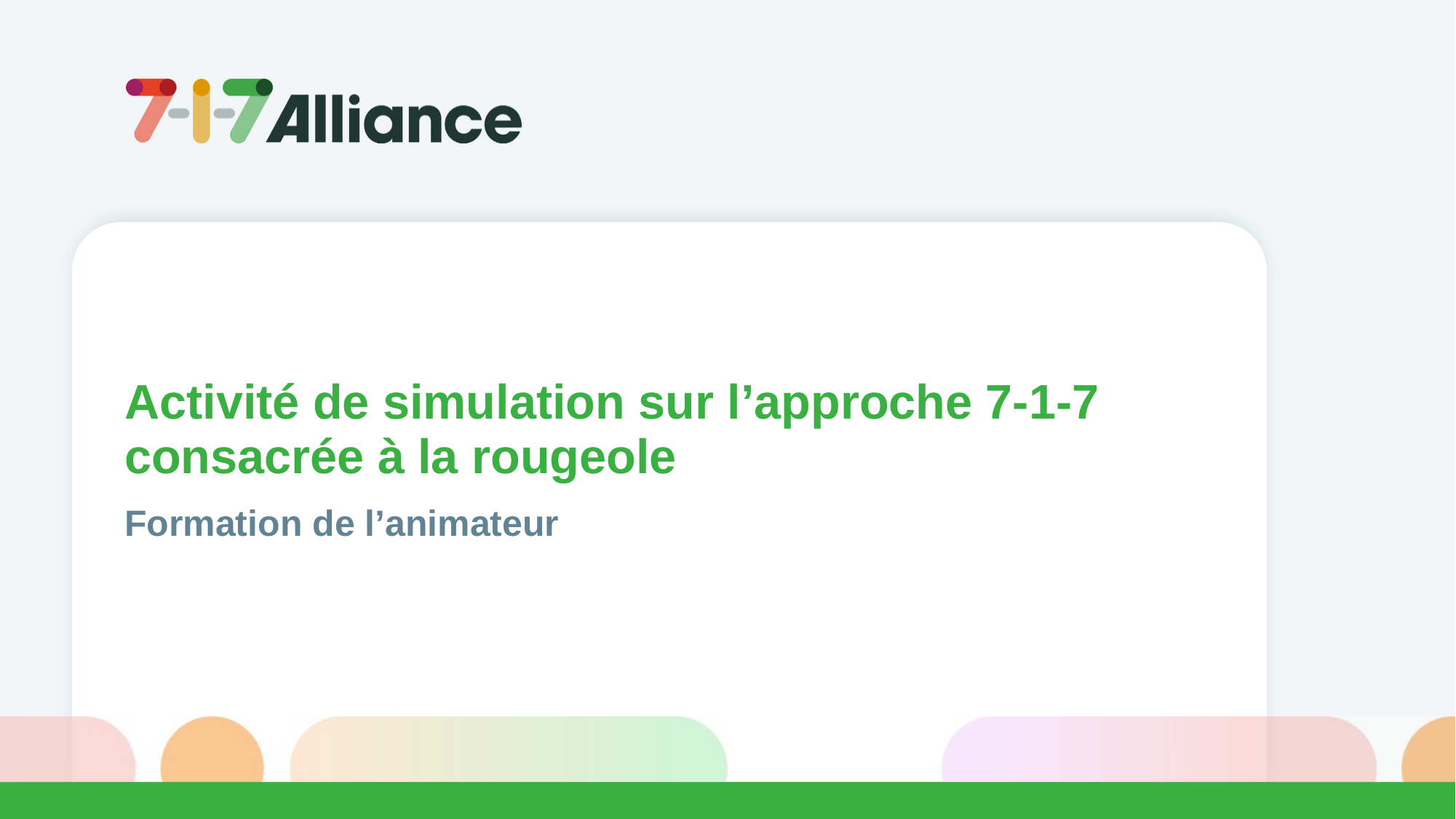

Activité de simulation sur l’approche 7-1-7 consacrée à la rougeole
Formation de l’animateur